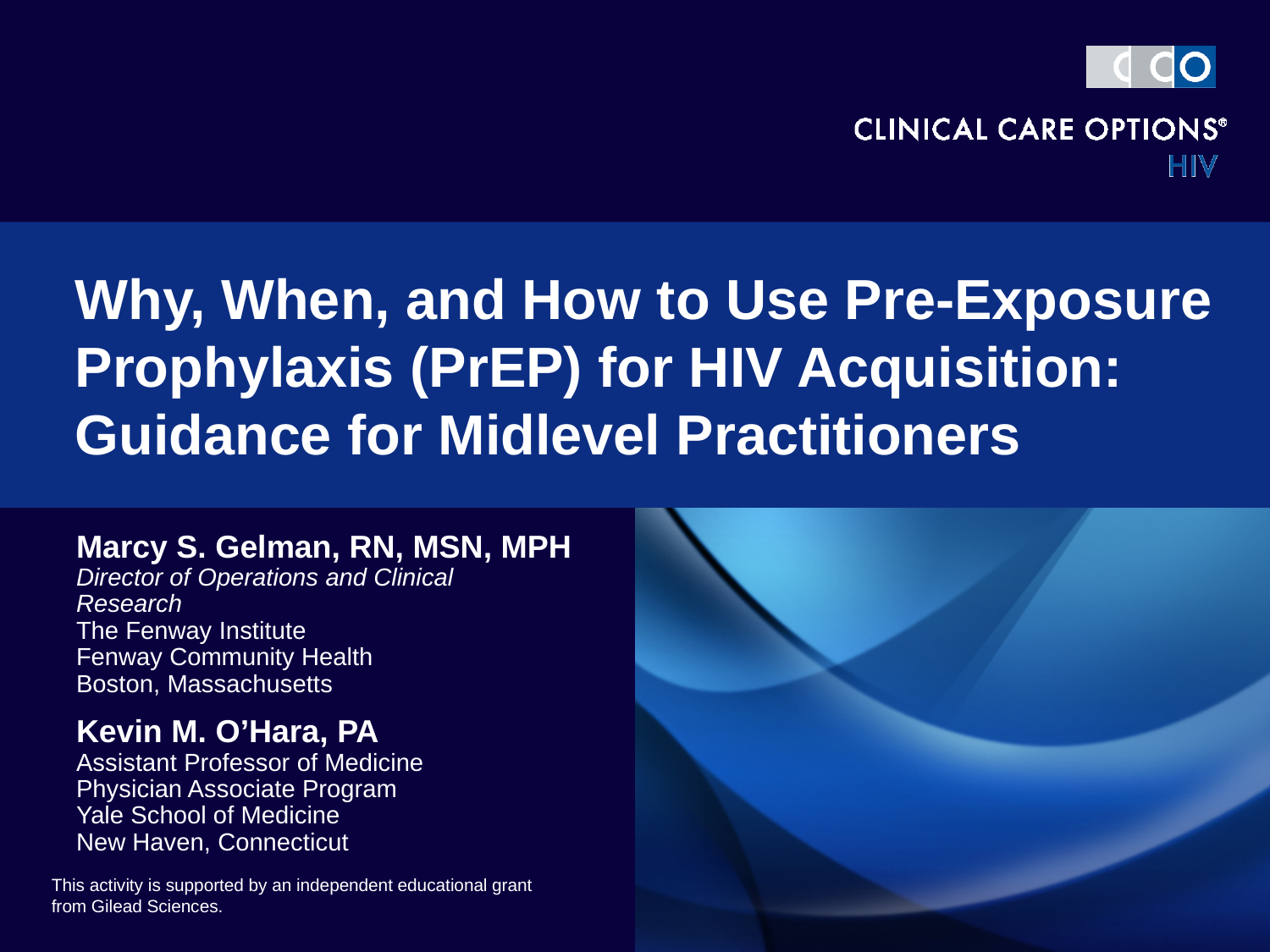

# Why, When, and How to Use Pre-Exposure Prophylaxis (PrEP) for HIV Acquisition: Guidance for Midlevel Practitioners
Marcy S. Gelman, RN, MSN, MPH
Director of Operations and Clinical
Research
The Fenway Institute
Fenway Community Health
Boston, Massachusetts
Kevin M. O’Hara, PA
Assistant Professor of Medicine
Physician Associate Program
Yale School of Medicine
New Haven, Connecticut
This activity is supported by an independent educational grant from Gilead Sciences.